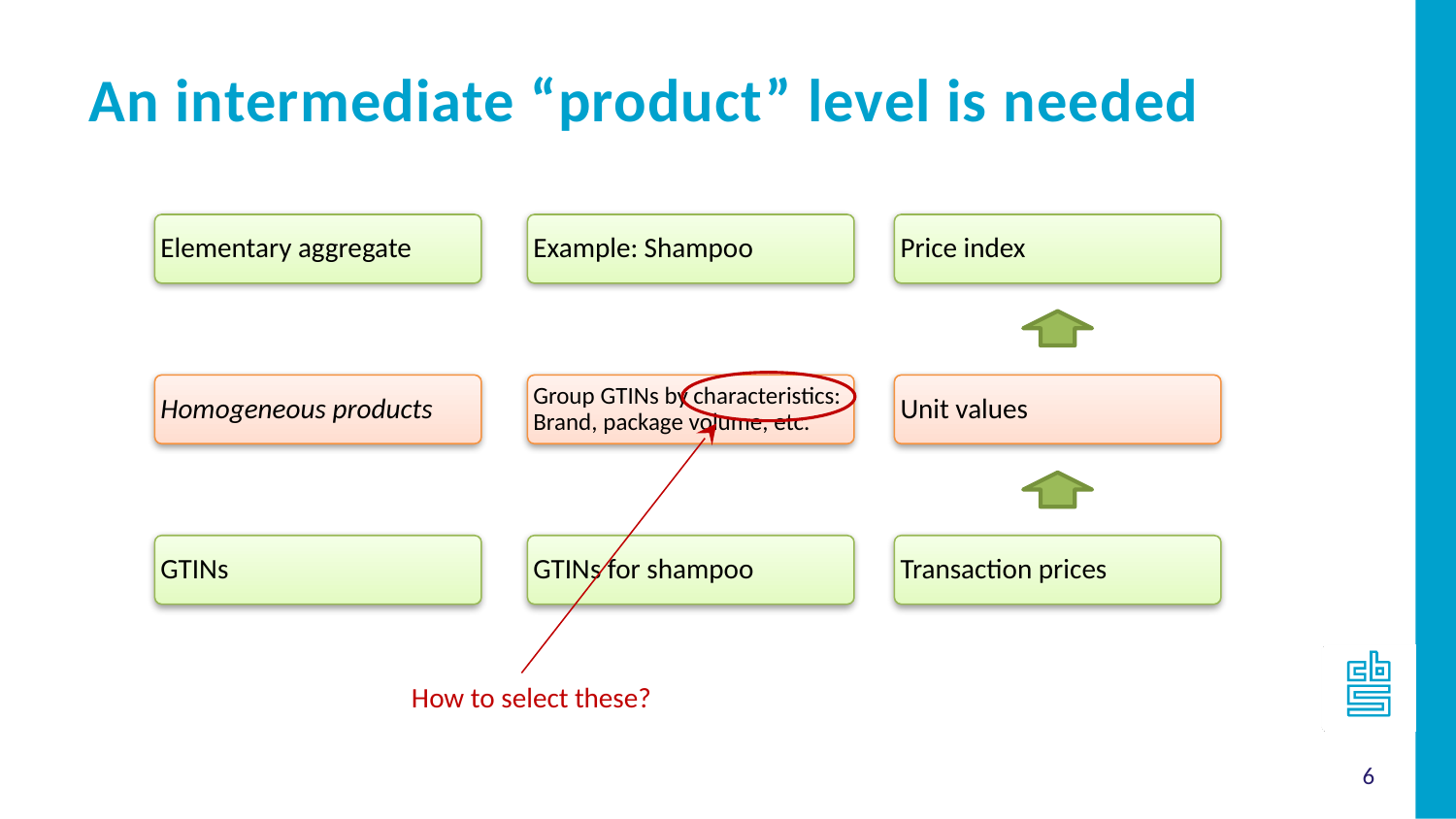

An intermediate “product” level is needed

Elementary aggregate

Example: Shampoo

Price index

Homogeneous products

Group GTINs by characteristics: Brand, package volume, etc.

Unit values

GTINs

GTINs for shampoo

Transaction prices
How to select these?
6